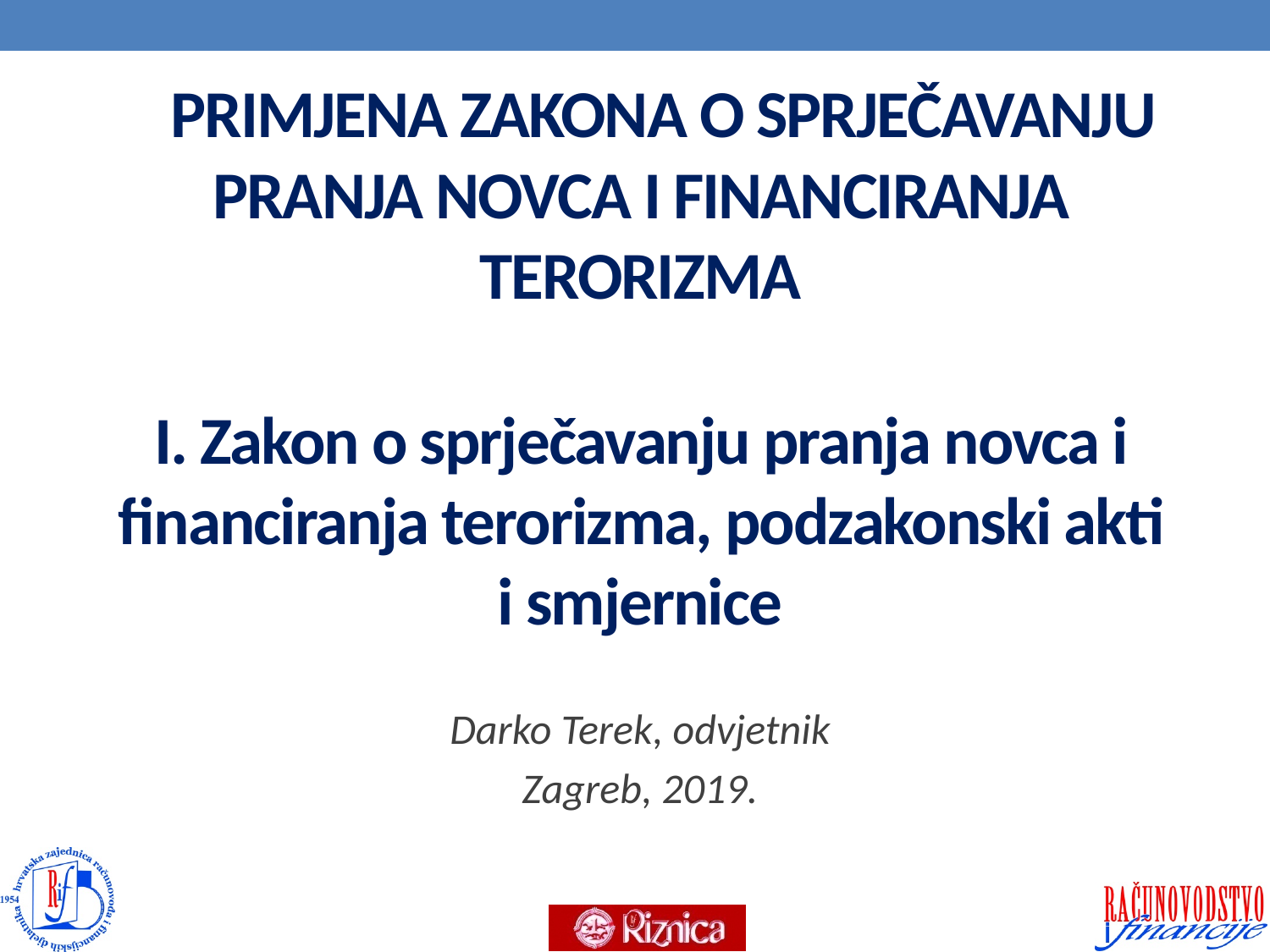

# PRIMJENA ZAKONA O SPRJEČAVANJU PRANJA NOVCA I FINANCIRANJA TERORIZMA I. Zakon o sprječavanju pranja novca i financiranja terorizma, podzakonski akti i smjernice
Darko Terek, odvjetnik
Zagreb, 2019.